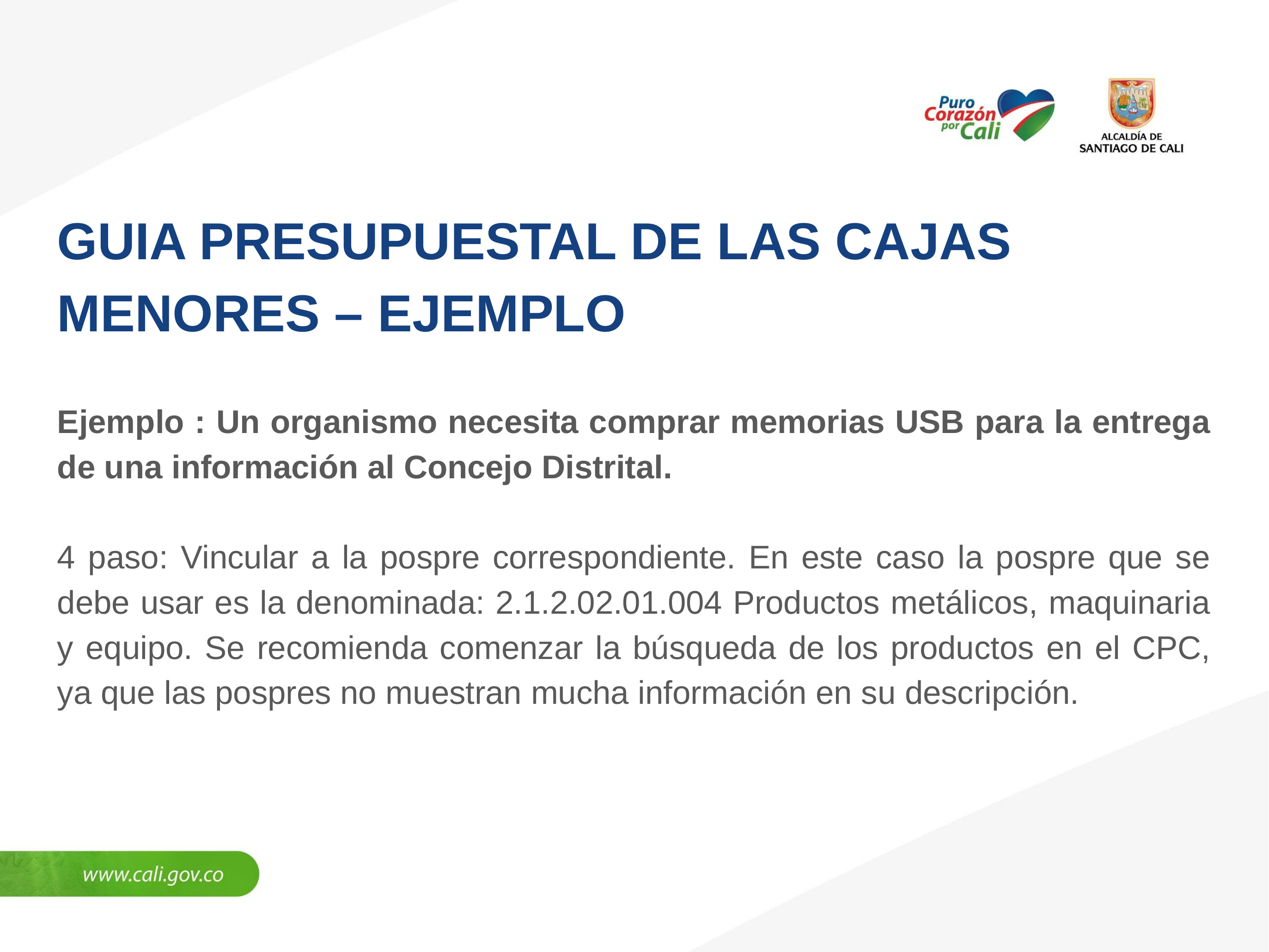

GUIA PRESUPUESTAL DE LAS CAJAS MENORES – EJEMPLO

Ejemplo : Un organismo necesita comprar memorias USB para la entrega de una información al Concejo Distrital.

4 paso: Vincular a la pospre correspondiente. En este caso la pospre que se debe usar es la denominada: 2.1.2.02.01.004 Productos metálicos, maquinaria y equipo. Se recomienda comenzar la búsqueda de los productos en el CPC, ya que las pospres no muestran mucha información en su descripción.